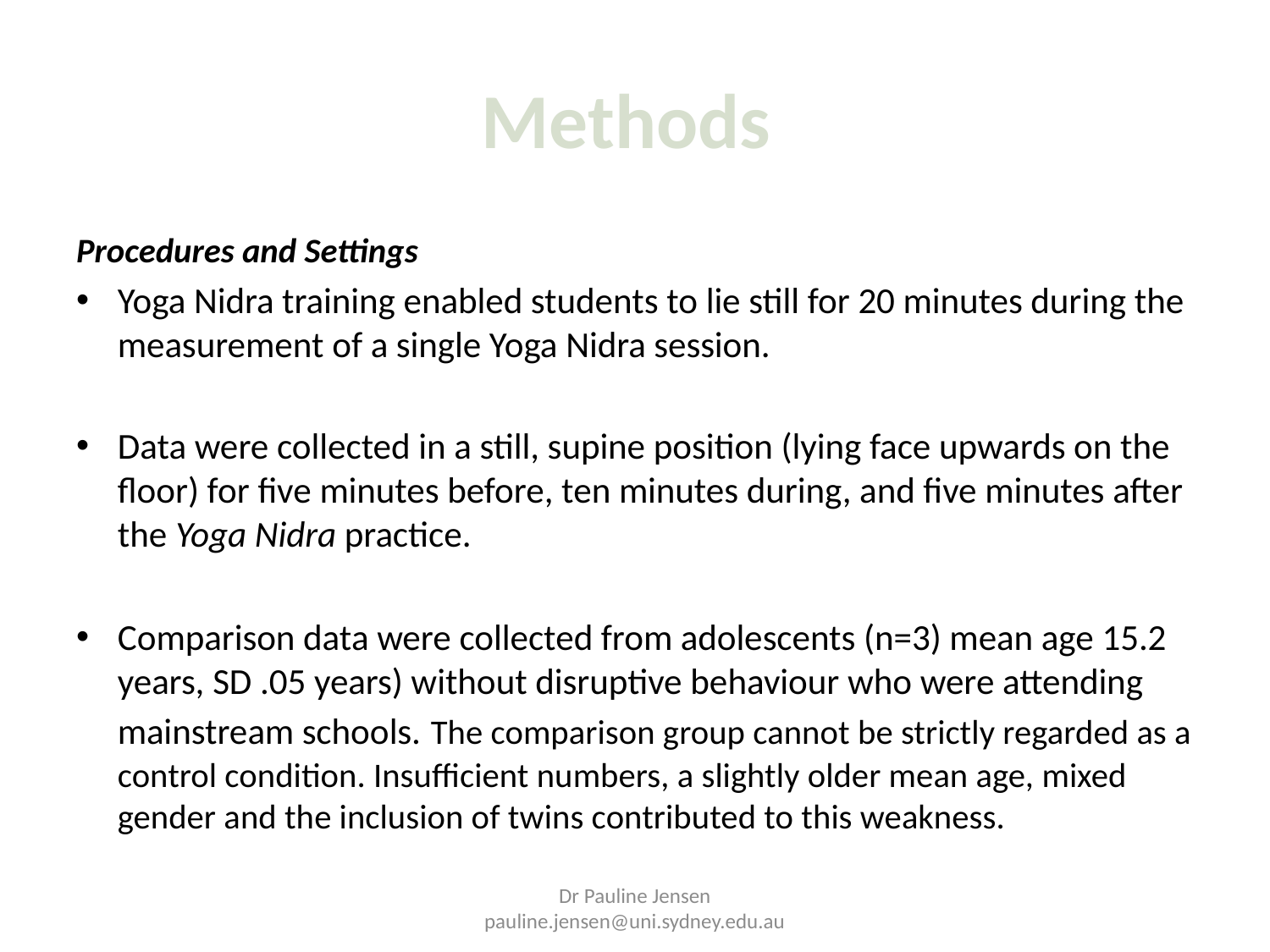

# Methods
Procedures and Settings
Yoga Nidra training enabled students to lie still for 20 minutes during the measurement of a single Yoga Nidra session.

Data were collected in a still, supine position (lying face upwards on the floor) for five minutes before, ten minutes during, and five minutes after the Yoga Nidra practice.

Comparison data were collected from adolescents (n=3) mean age 15.2 years, SD .05 years) without disruptive behaviour who were attending mainstream schools. The comparison group cannot be strictly regarded as a control condition. Insufficient numbers, a slightly older mean age, mixed gender and the inclusion of twins contributed to this weakness.

Dr Pauline Jensen pauline.jensen@uni.sydney.edu.au